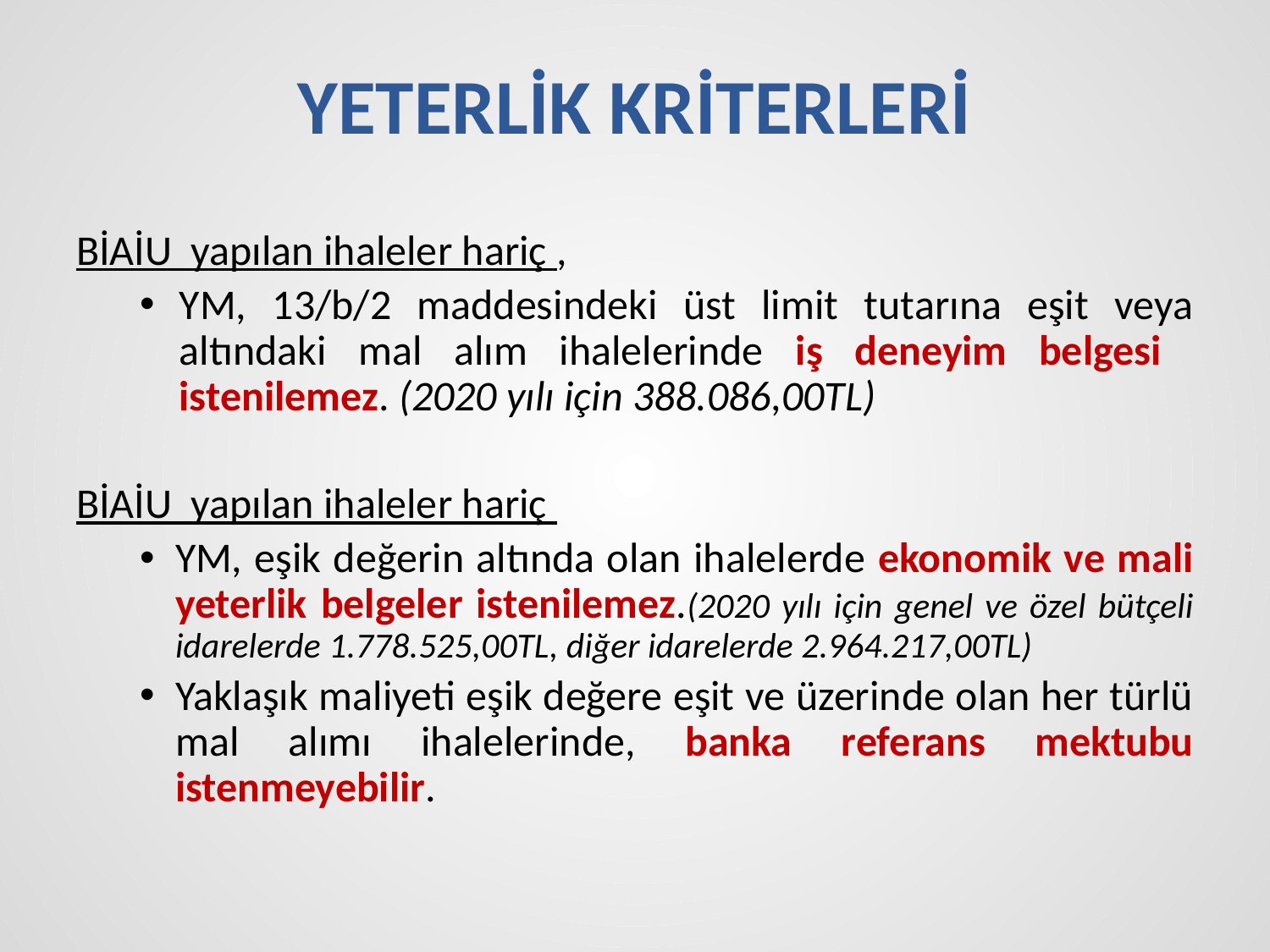

# YETERLİK KRİTERLERİ
BİAİU  yapılan ihaleler hariç ,
YM, 13/b/2 maddesindeki üst limit tutarına eşit veya altındaki mal alım ihalelerinde iş deneyim belgesi  istenilemez. (2020 yılı için 388.086,00TL)

BİAİU  yapılan ihaleler hariç
YM, eşik değerin altında olan ihalelerde ekonomik ve mali yeterlik belgeler istenilemez.(2020 yılı için genel ve özel bütçeli idarelerde 1.778.525,00TL, diğer idarelerde 2.964.217,00TL)
Yaklaşık maliyeti eşik değere eşit ve üzerinde olan her türlü mal alımı ihalelerinde, banka referans mektubu istenmeyebilir.